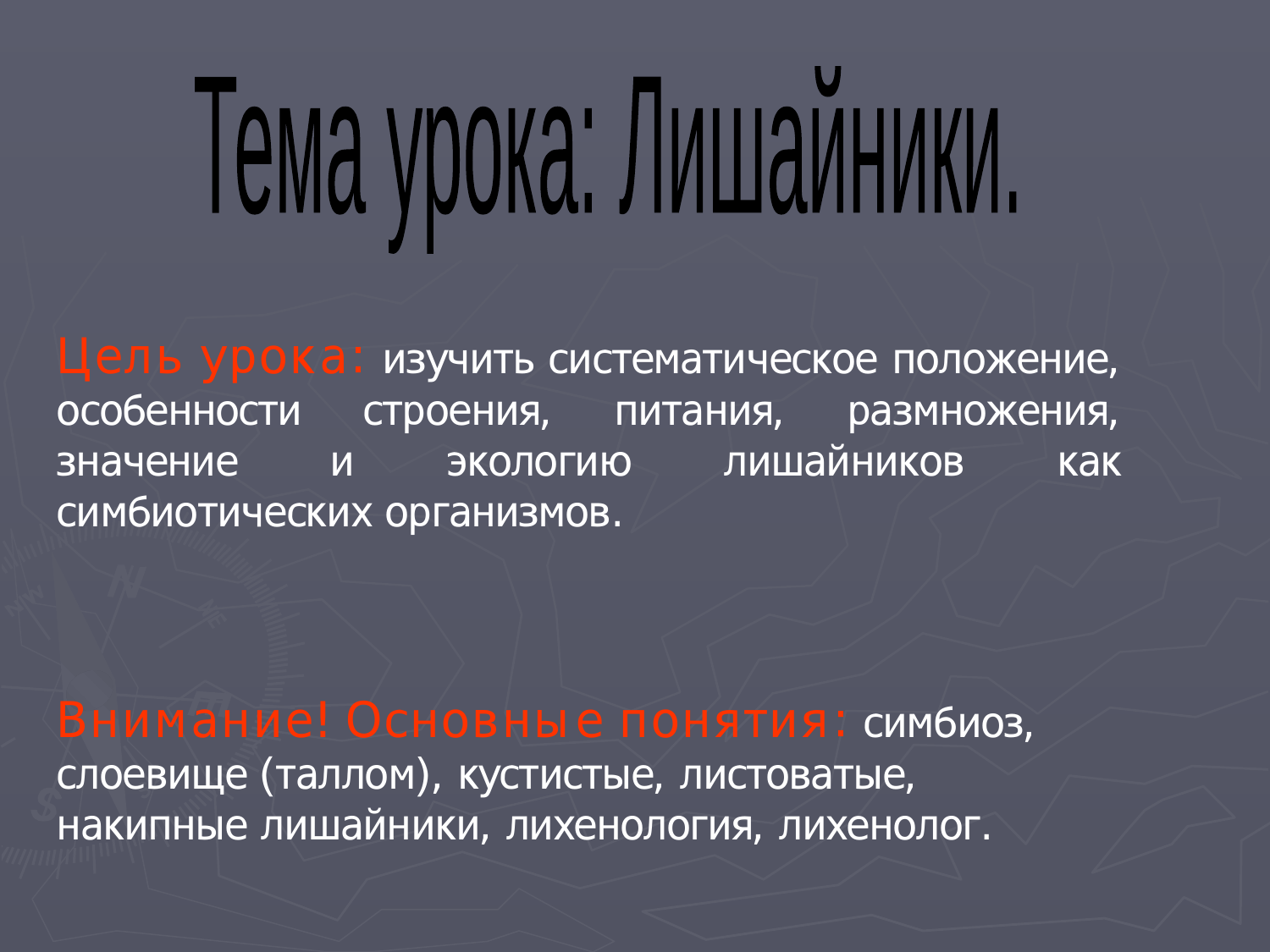

Тема урока: Лишайники.
Цель урока: изучить систематическое положение, особенности строения, питания, размножения, значение и экологию лишайников как симбиотических организмов.

Внимание! Основные понятия: симбиоз, слоевище (таллом), кустистые, листоватые, накипные лишайники, лихенология, лихенолог.